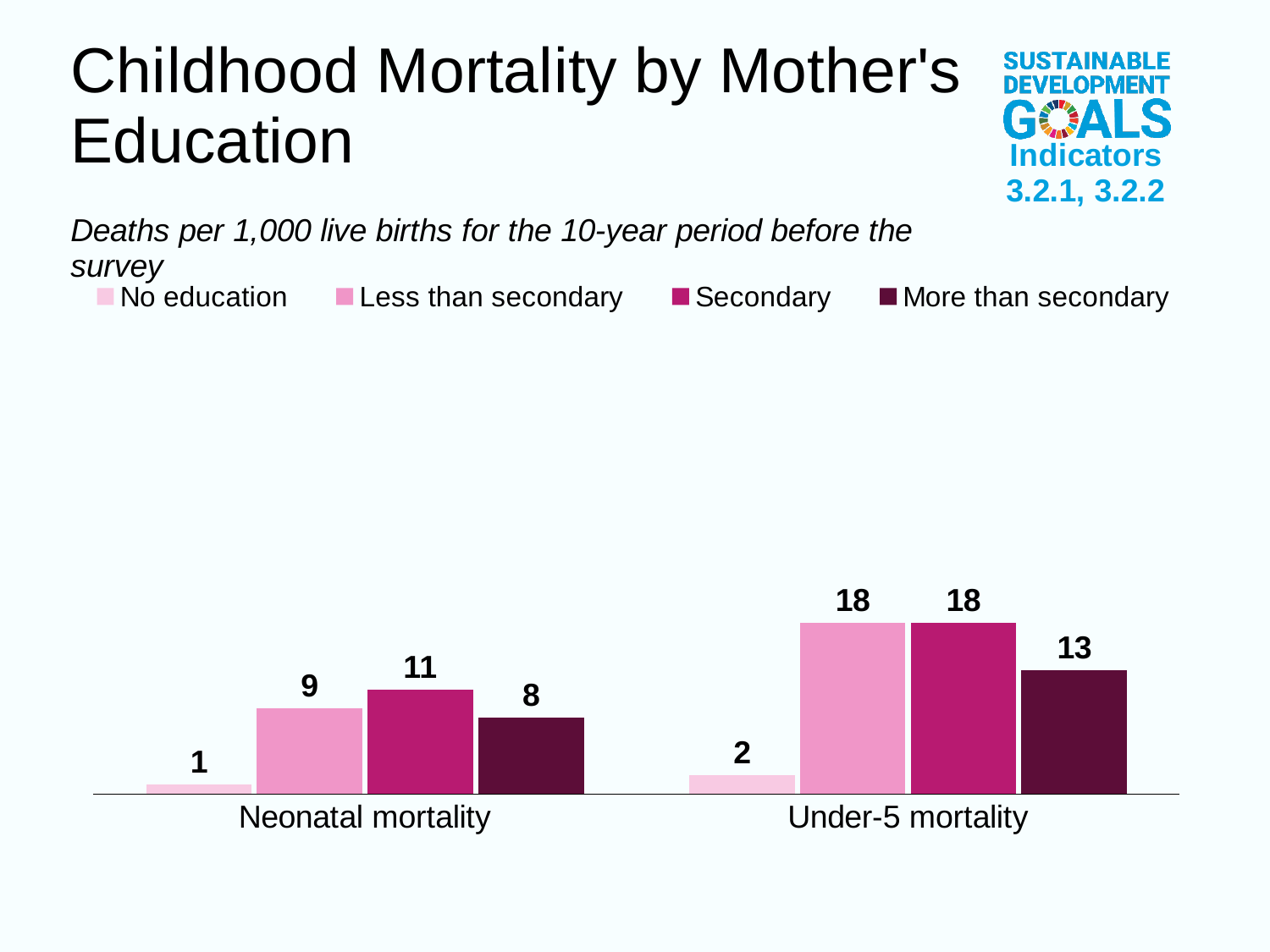

### Chart

| Category | No education | Less than secondary | Secondary | More than secondary |
|---|---|---|---|---|
| Neonatal mortality | 1.0 | 9.0 | 11.0 | 8.0 |
| Under-5 mortality | 2.0 | 18.0 | 18.0 | 13.0 |